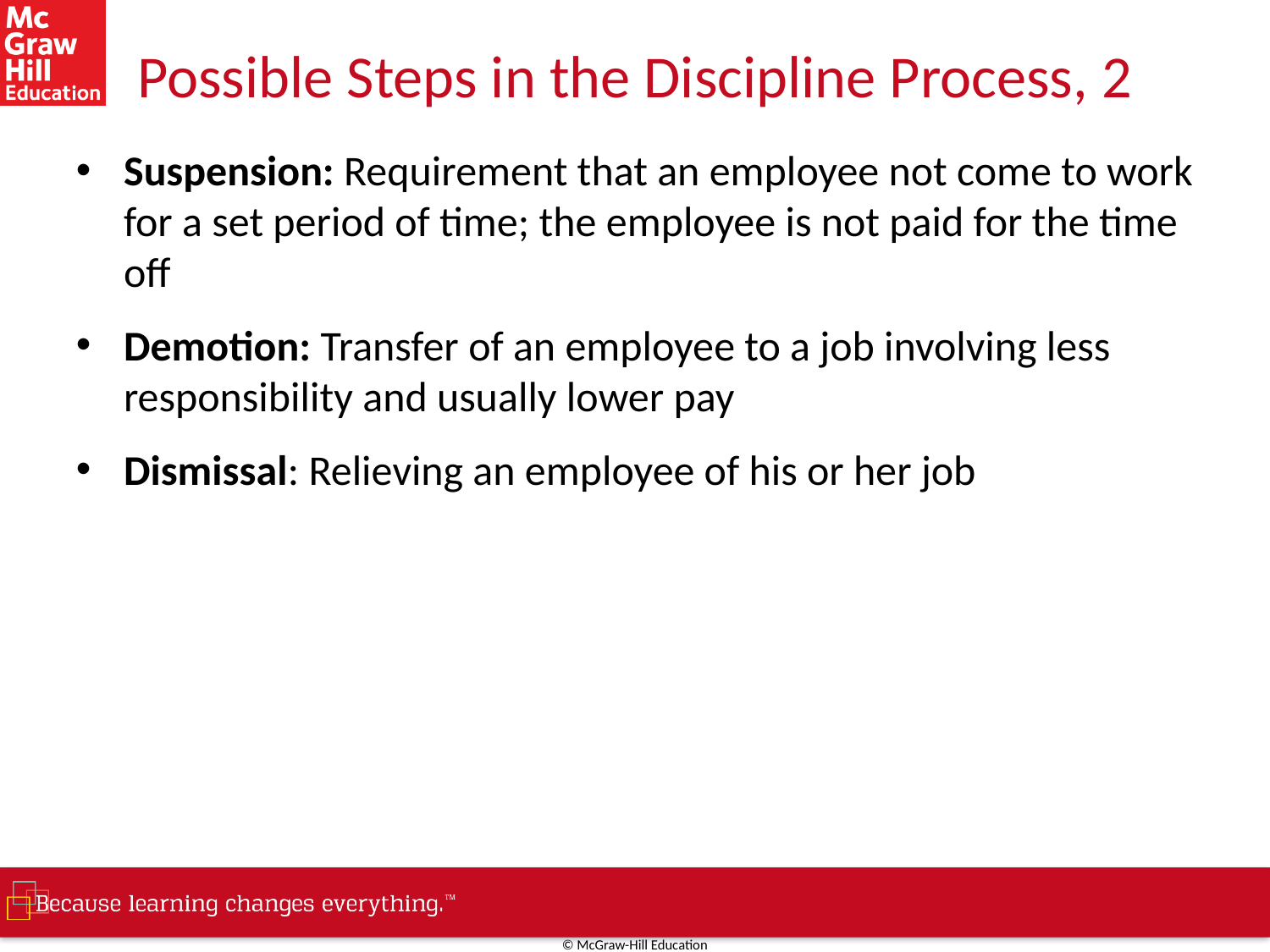

# Possible Steps in the Discipline Process, 2
Suspension: Requirement that an employee not come to work for a set period of time; the employee is not paid for the time off
Demotion: Transfer of an employee to a job involving less responsibility and usually lower pay
Dismissal: Relieving an employee of his or her job